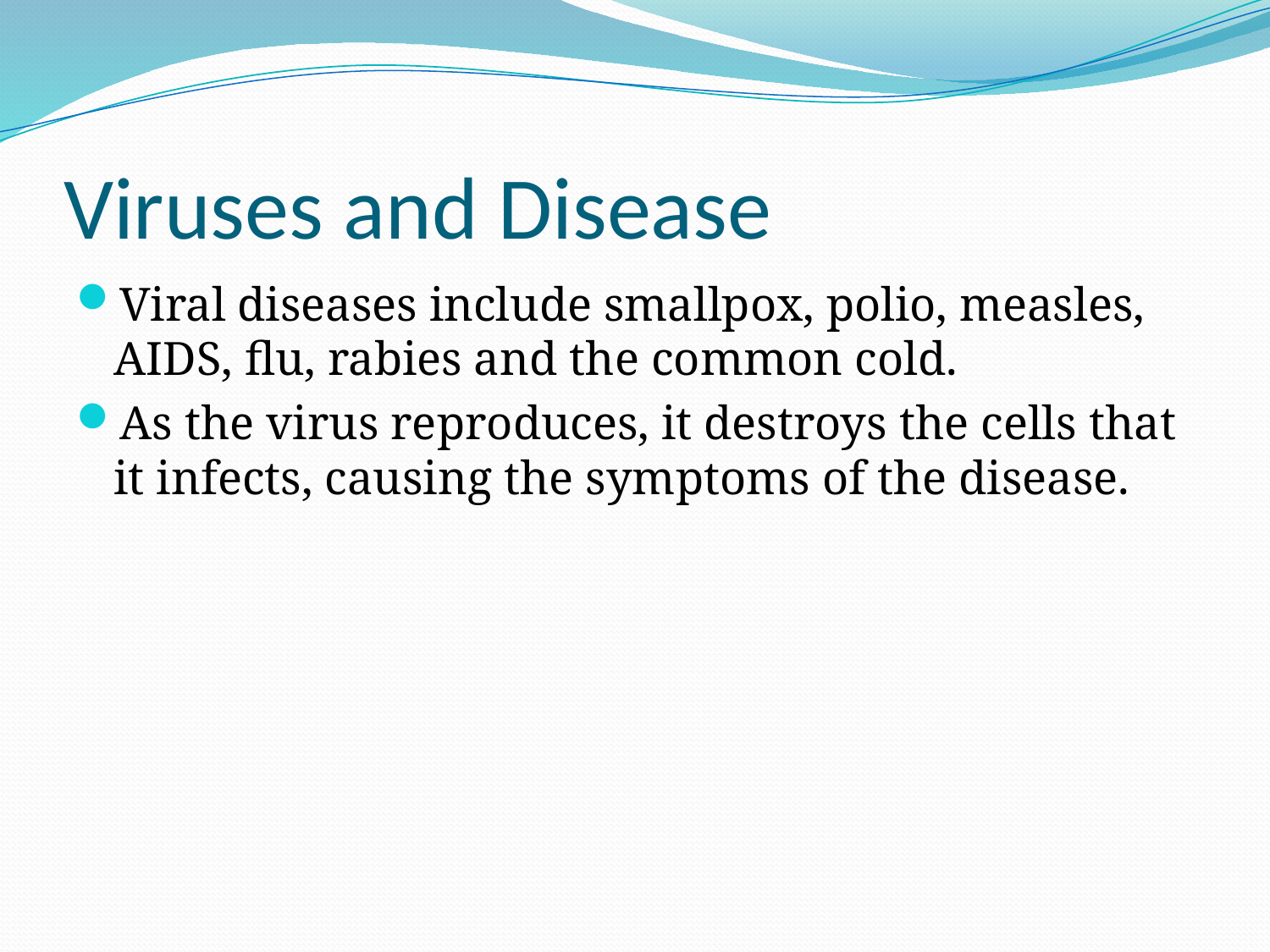

# Viruses and Disease
Viral diseases include smallpox, polio, measles, AIDS, flu, rabies and the common cold.
As the virus reproduces, it destroys the cells that it infects, causing the symptoms of the disease.